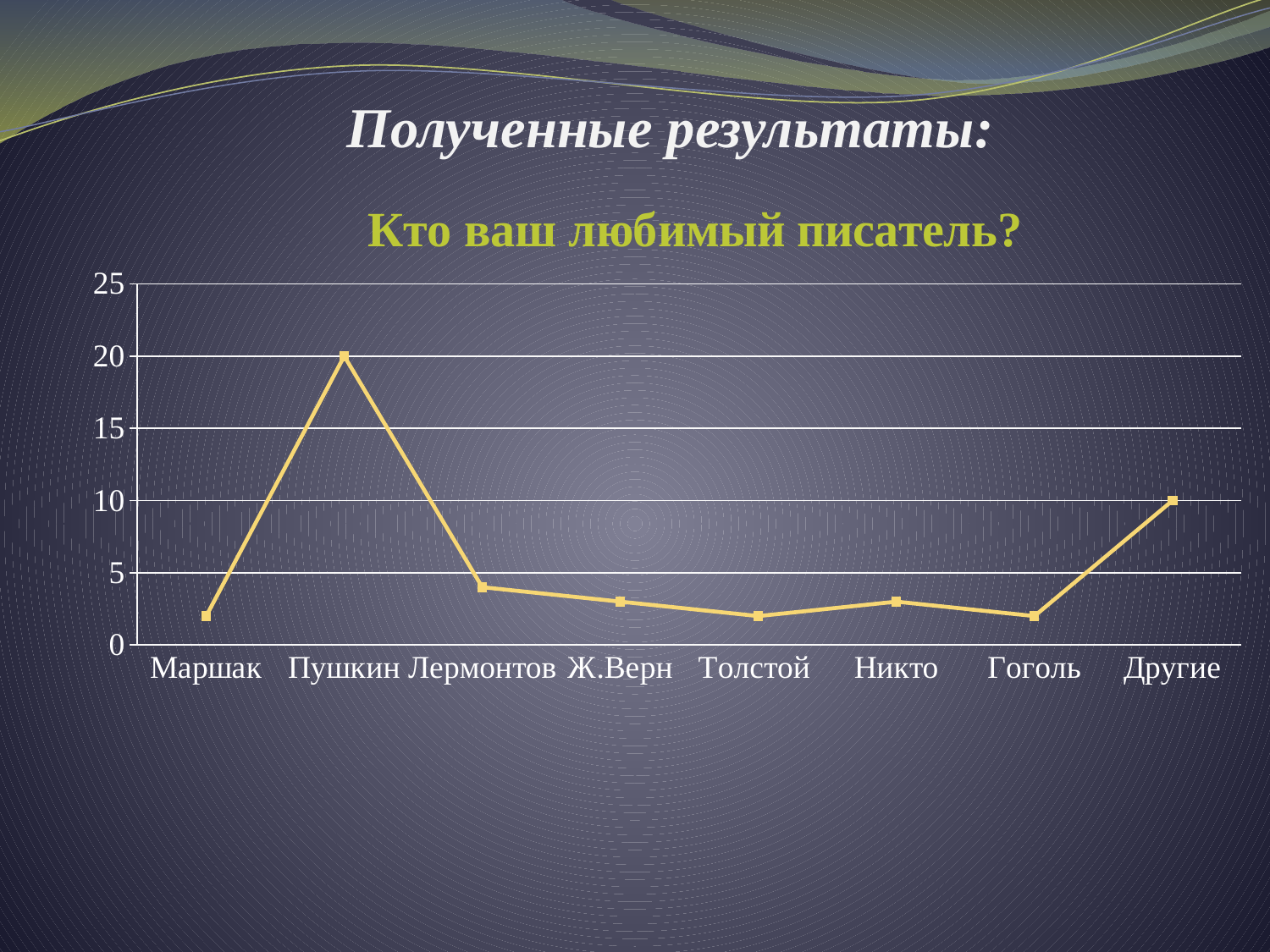

# Полученные результаты:

### Chart: Кто ваш любимый писатель?

| Category | Какой ваш любимый писатель? |
|---|---|
| Маршак | 2.0 |
| Пушкин | 20.0 |
| Лермонтов | 4.0 |
| Ж.Верн | 3.0 |
| Толстой  | 2.0 |
| Никто | 3.0 |
| Гоголь | 2.0 |
| Другие | 10.0 |